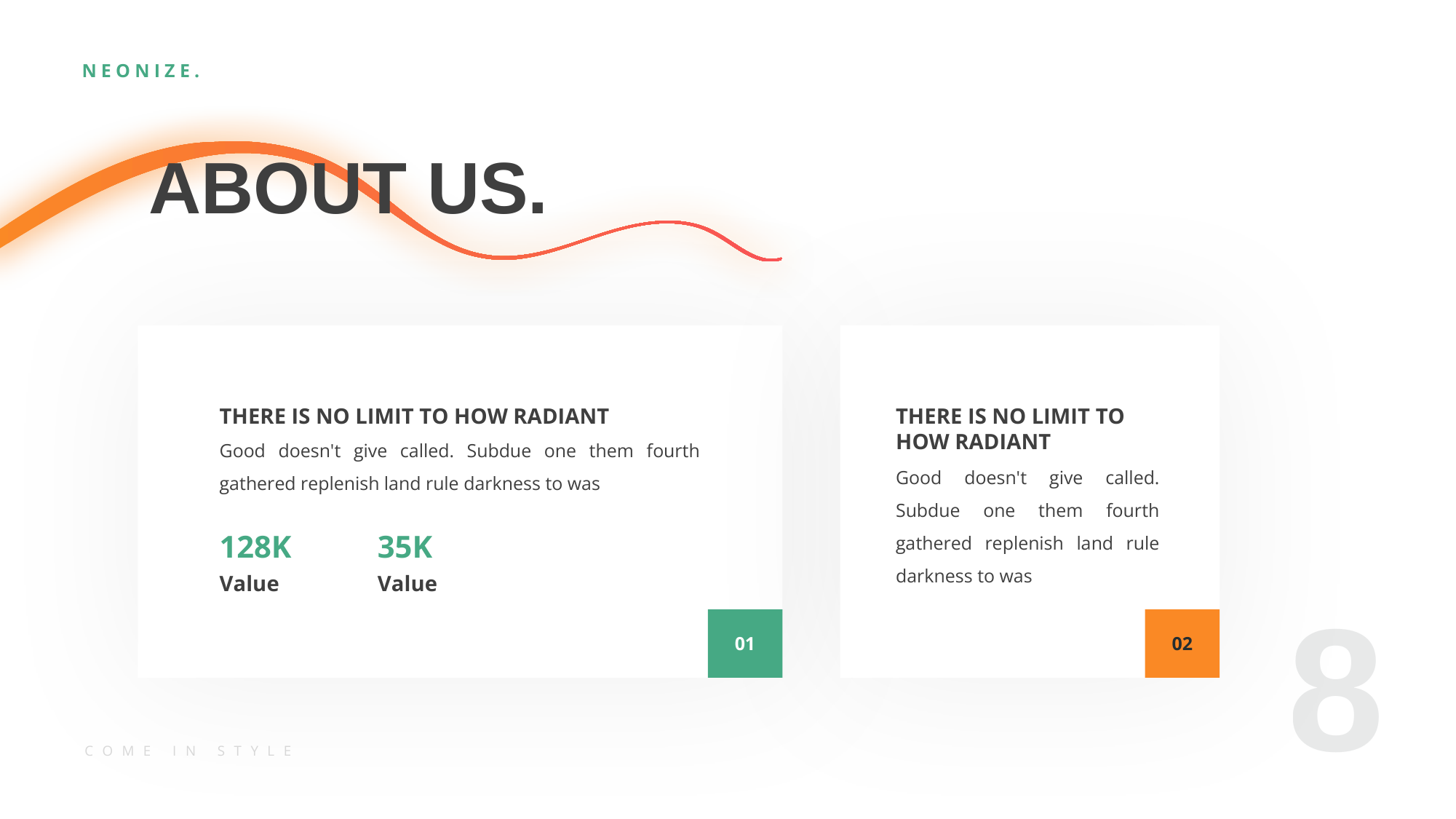

# ABOUT US.

THERE IS NO LIMIT TO HOW RADIANT
THERE IS NO LIMIT TO HOW RADIANT
Good doesn't give called. Subdue one them fourth gathered replenish land rule darkness to was
Good doesn't give called. Subdue one them fourth gathered replenish land rule darkness to was
128K
35K
Value
Value

02
01